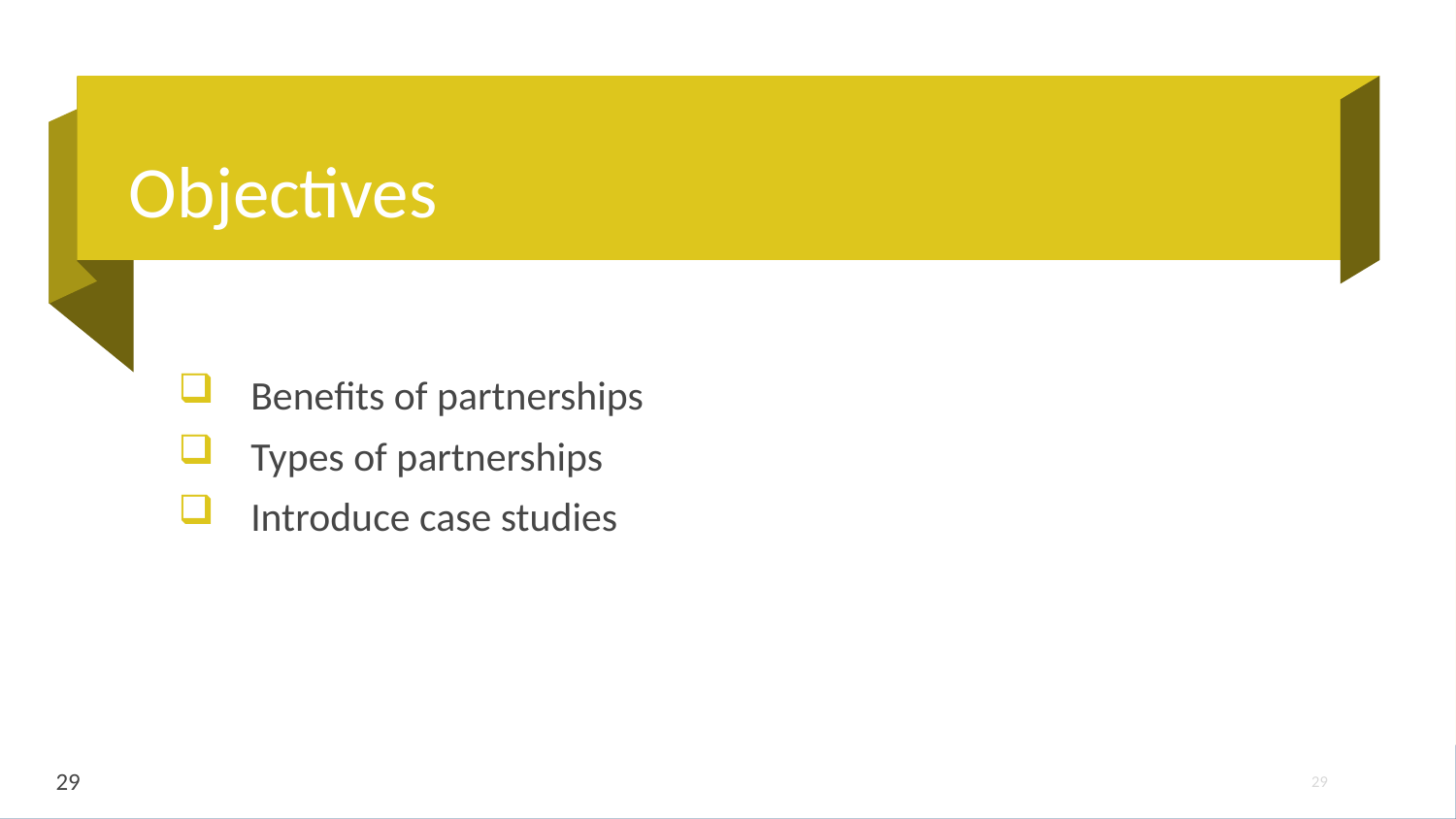

# Objectives

Benefits of partnerships
Types of partnerships
Introduce case studies

29
29